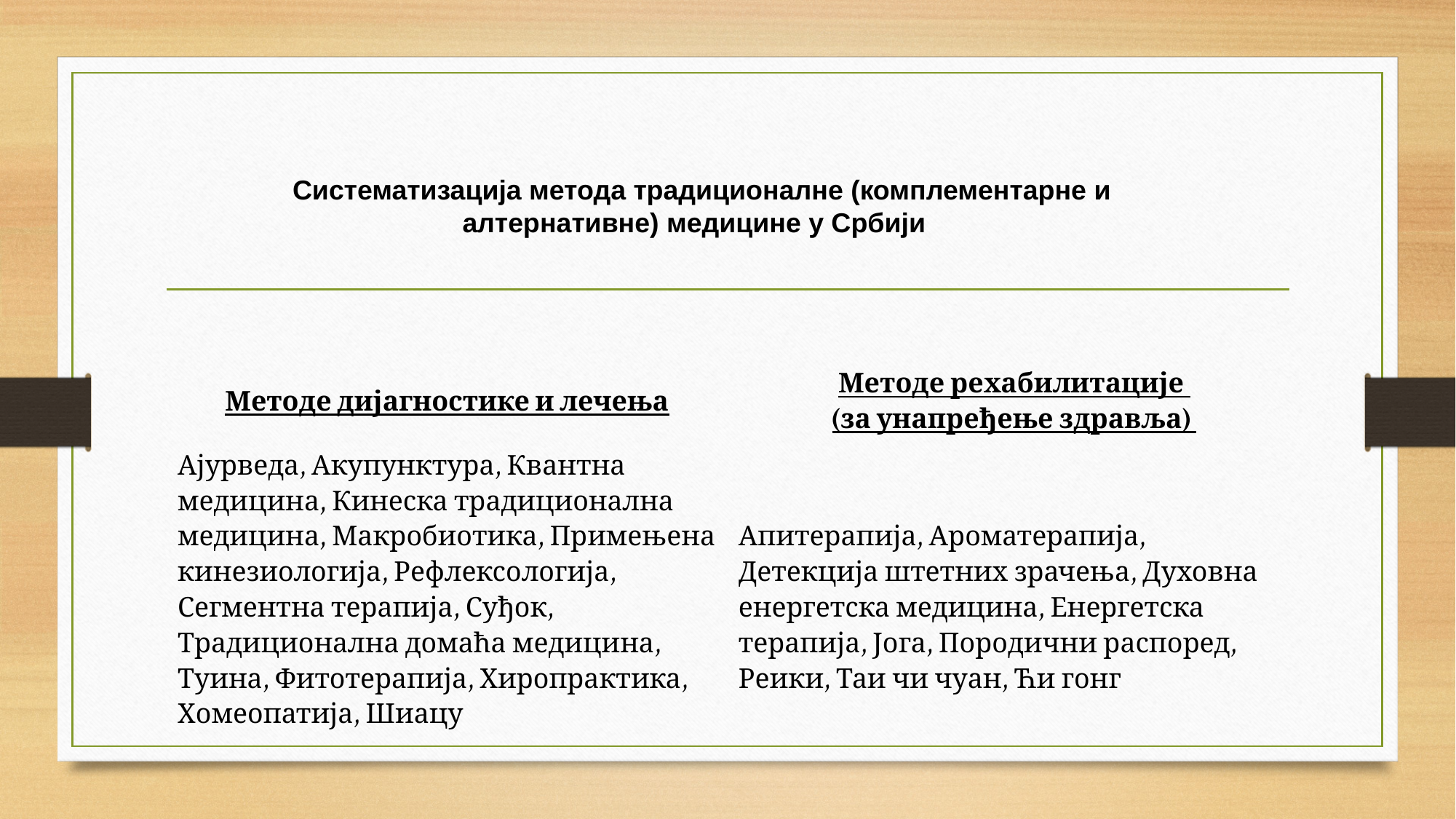

Систематизација метода традиционалне (комплементарне и алтернативне) медицине у Србији
| Методе дијагностике и лечења | Методе рехабилитације (за унапређење здравља) |
| --- | --- |
| Ајурведа, Акупунктура, Квантна медицина, Кинеска традиционална медицина, Макробиотика, Примењена кинезиологија, Рефлексологија, Сегментна терапија, Суђок, Традиционална домаћа медицина, Туина, Фитотерапија, Хиропрактика, Хомеопатија, Шиацу | Апитерапија, Ароматерапија, Детекција штетних зрачења, Духовна енергетска медицина, Енергетска терапија, Јога, Породични распоред, Реики, Таи чи чуан, Ћи гонг |